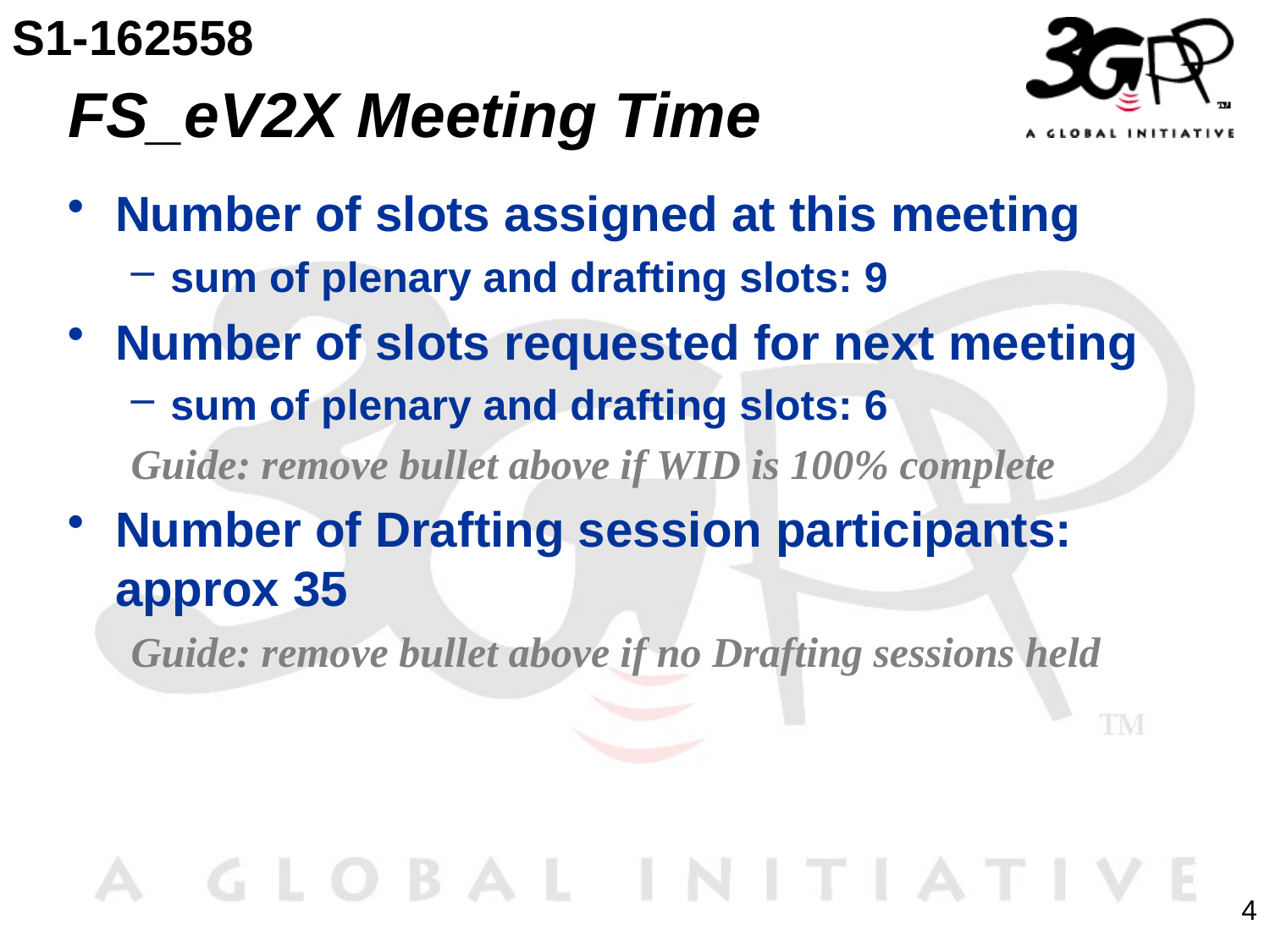

S1-162558
# FS_eV2X Meeting Time
Number of slots assigned at this meeting
sum of plenary and drafting slots: 9
Number of slots requested for next meeting
sum of plenary and drafting slots: 6
Guide: remove bullet above if WID is 100% complete
Number of Drafting session participants: approx 35
Guide: remove bullet above if no Drafting sessions held
4